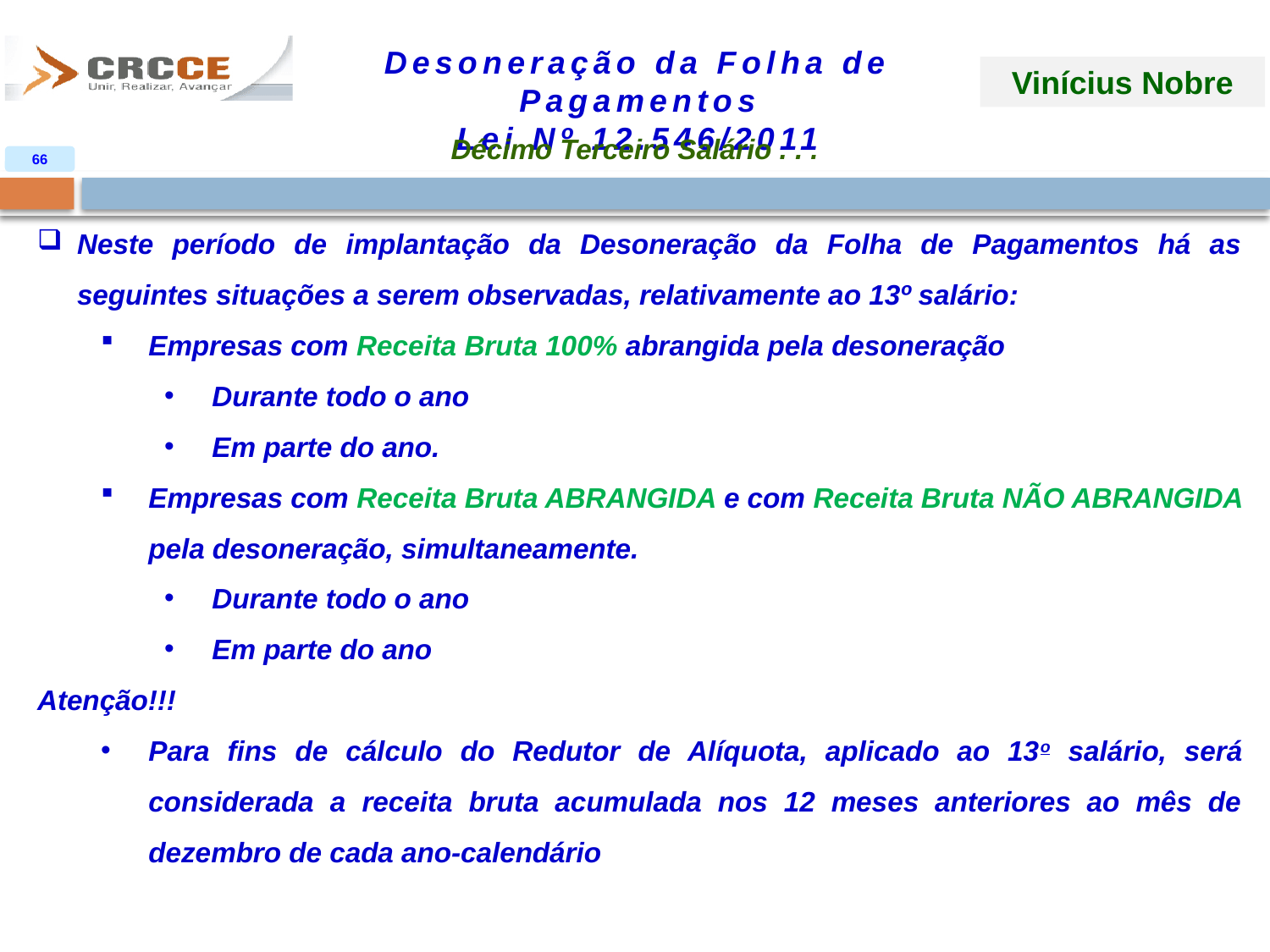

Décimo Terceiro Salário . . .
66
Neste período de implantação da Desoneração da Folha de Pagamentos há as seguintes situações a serem observadas, relativamente ao 13º salário:
Empresas com Receita Bruta 100% abrangida pela desoneração
Durante todo o ano
Em parte do ano.
Empresas com Receita Bruta ABRANGIDA e com Receita Bruta NÃO ABRANGIDA pela desoneração, simultaneamente.
Durante todo o ano
Em parte do ano
Atenção!!!
Para fins de cálculo do Redutor de Alíquota, aplicado ao 13o salário, será considerada a receita bruta acumulada nos 12 meses anteriores ao mês de dezembro de cada ano-calendário